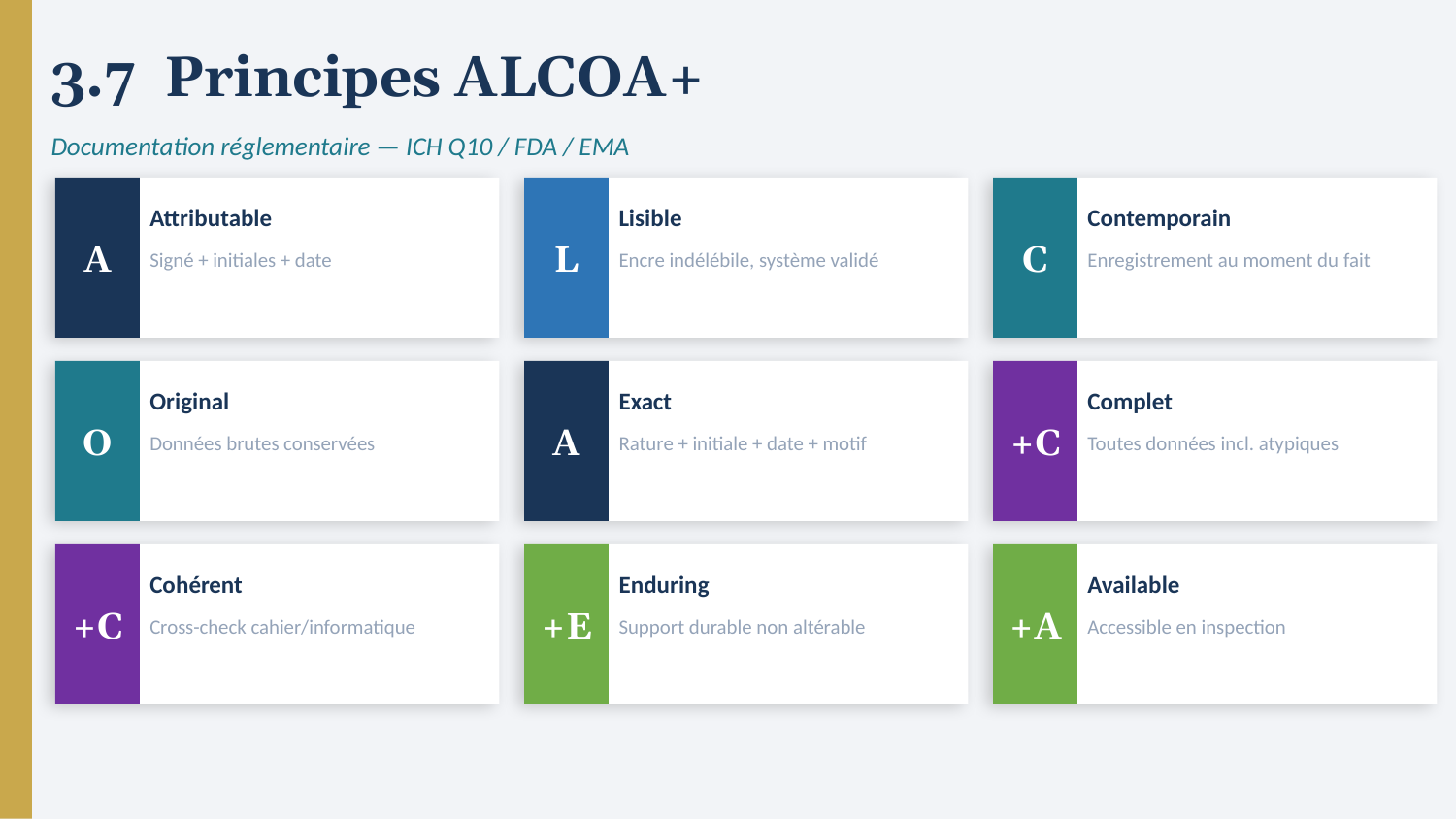

3.7  Principes ALCOA+
Documentation réglementaire — ICH Q10 / FDA / EMA

A

L

C
Attributable
Lisible
Contemporain
Signé + initiales + date
Encre indélébile, système validé
Enregistrement au moment du fait

O

A

+C
Original
Exact
Complet
Données brutes conservées
Rature + initiale + date + motif
Toutes données incl. atypiques

+C

+E

+A
Cohérent
Enduring
Available
Cross-check cahier/informatique
Support durable non altérable
Accessible en inspection